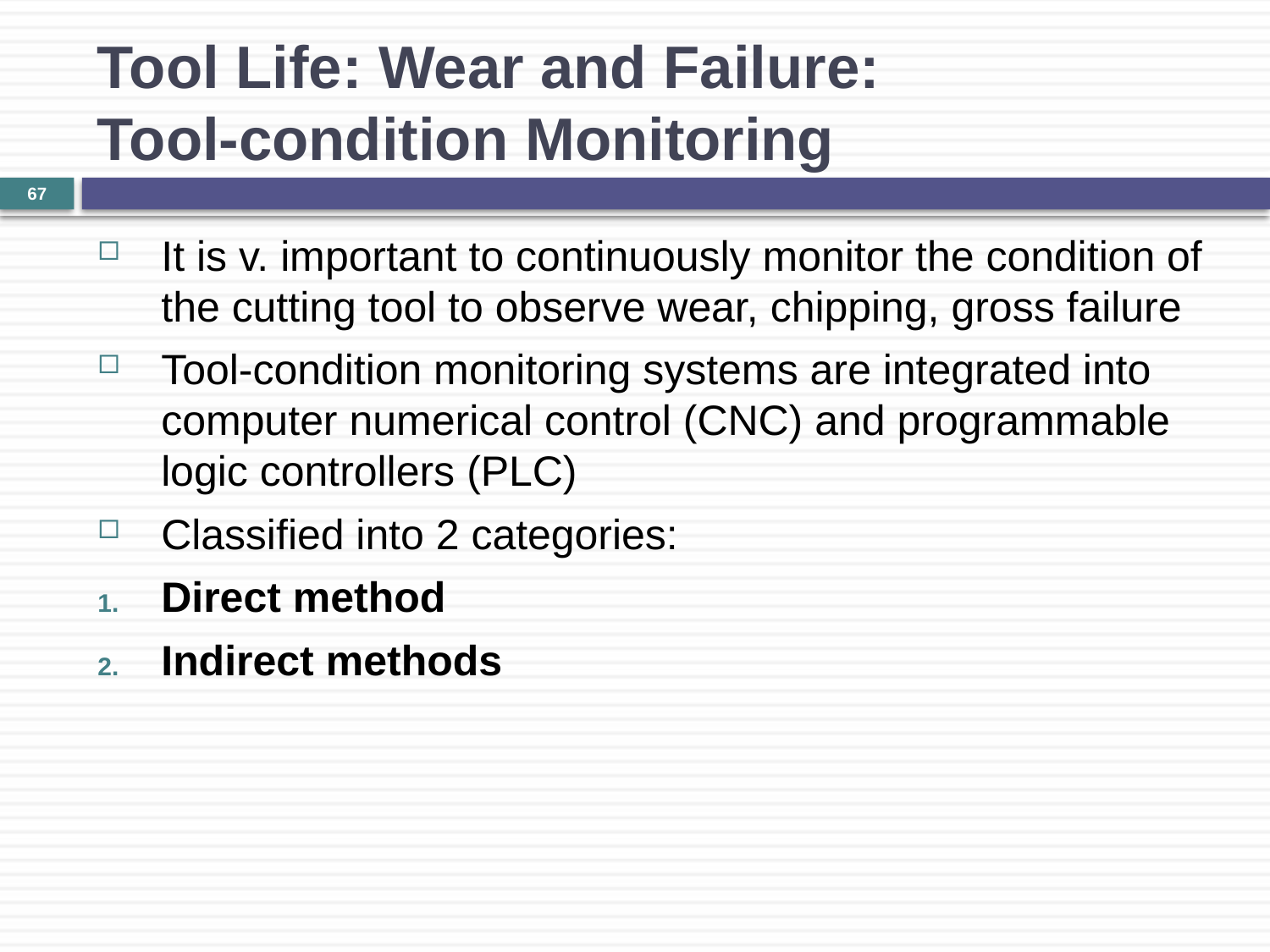

Tool Life: Wear and Failure:
Tool-condition Monitoring
67
It is v. important to continuously monitor the condition of the cutting tool to observe wear, chipping, gross failure
Tool-condition monitoring systems are integrated into computer numerical control (CNC) and programmable logic controllers (PLC)
Classified into 2 categories:
Direct method
Indirect methods